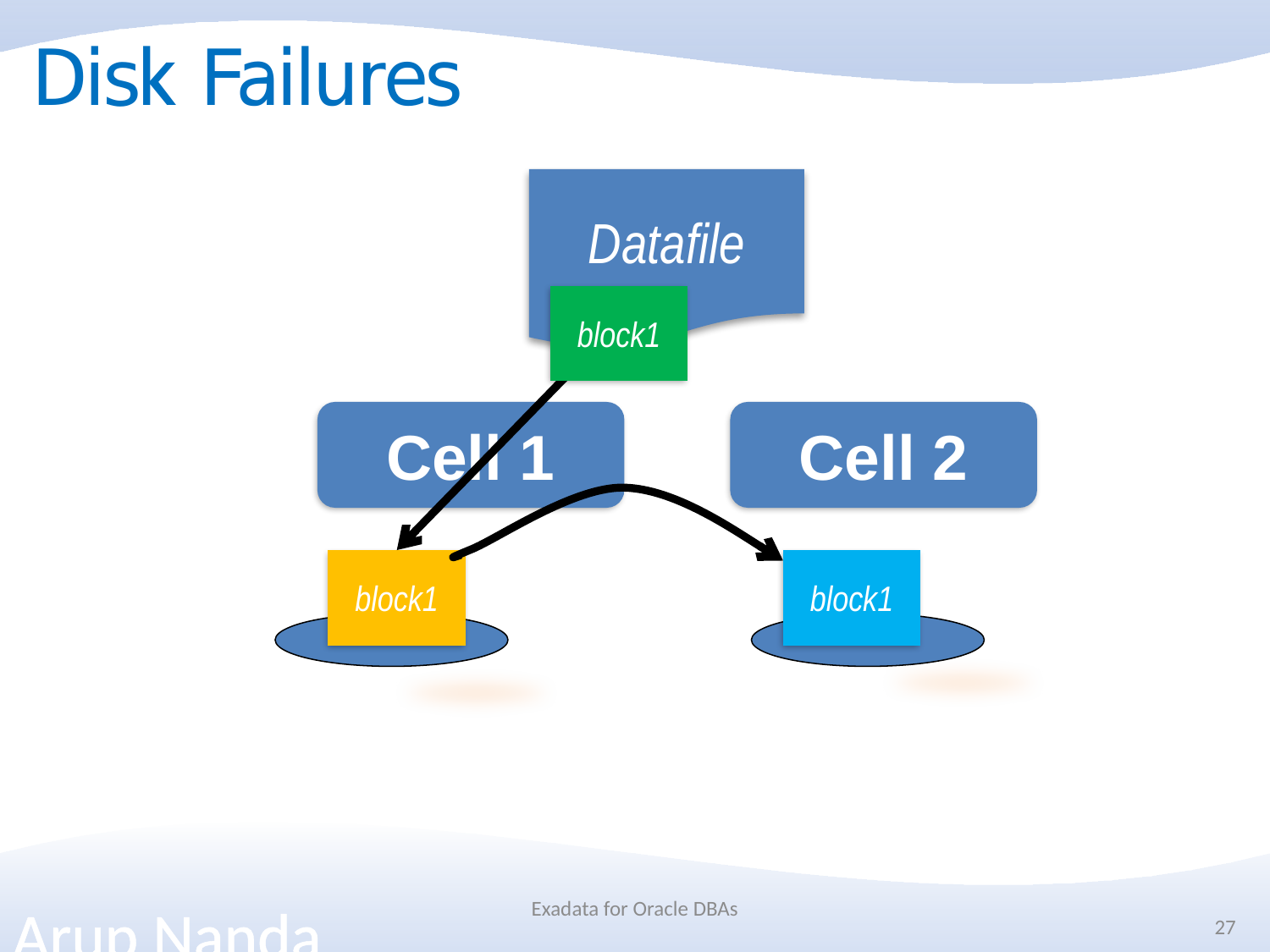

# Disk Failures

Datafile
block1
Cell 1
Cell 2

block1
block1

Exadata for Oracle DBAs
27